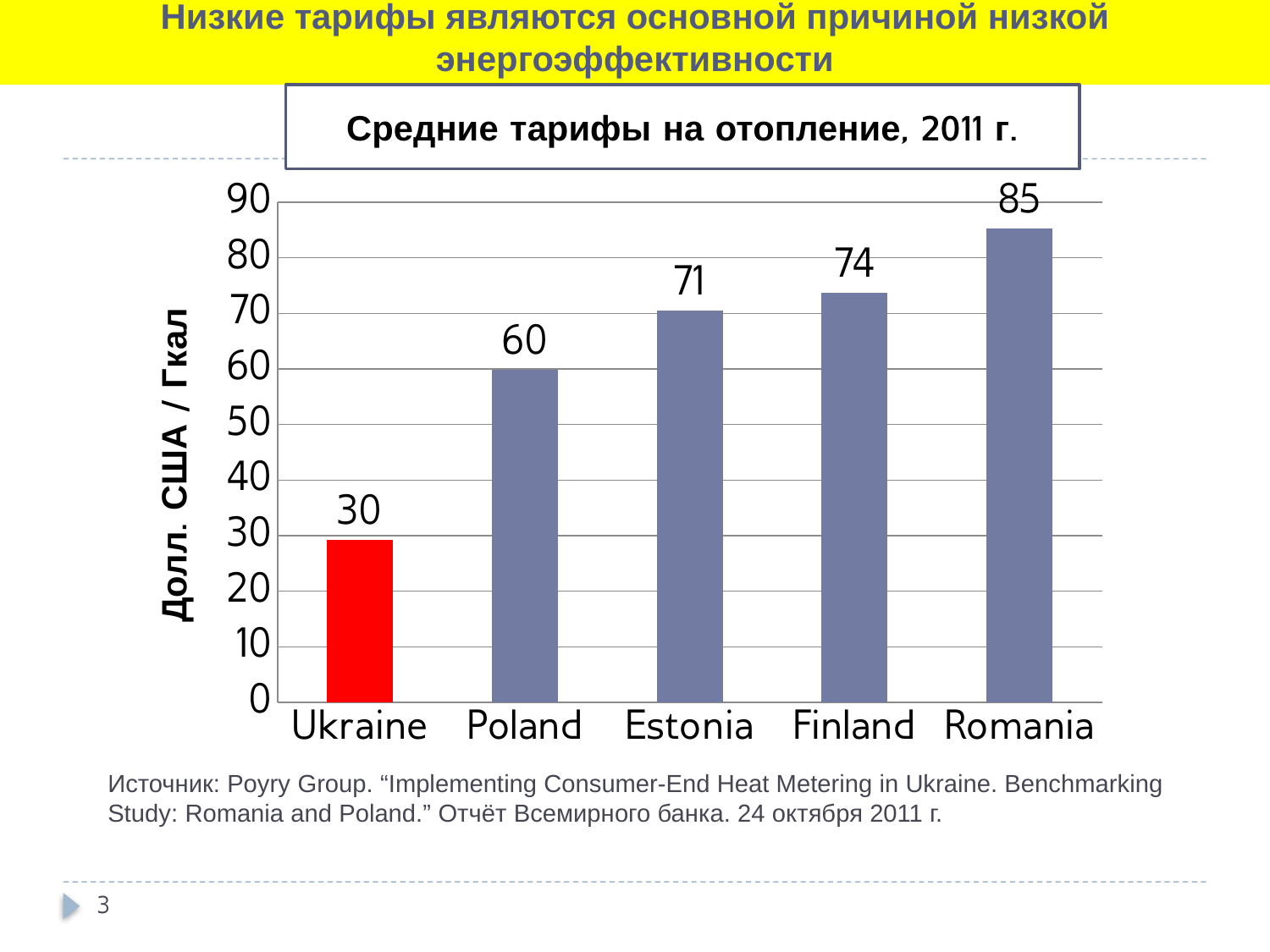

# Низкие тарифы являются основной причиной низкой энергоэффективности
Средние тарифы на отопление, 2011 г.

### Chart

| Category |  |
|---|---|
| Ukraine | 29.287499999999927 |
| Poland | 59.8125 |
| Estonia | 70.5375 |
| Finland | 73.7 |
| Romania | 85.25 |
Источник: Poyry Group. “Implementing Consumer-End Heat Metering in Ukraine. Benchmarking Study: Romania and Poland.” Отчёт Всемирного банка. 24 октября 2011 г.
3